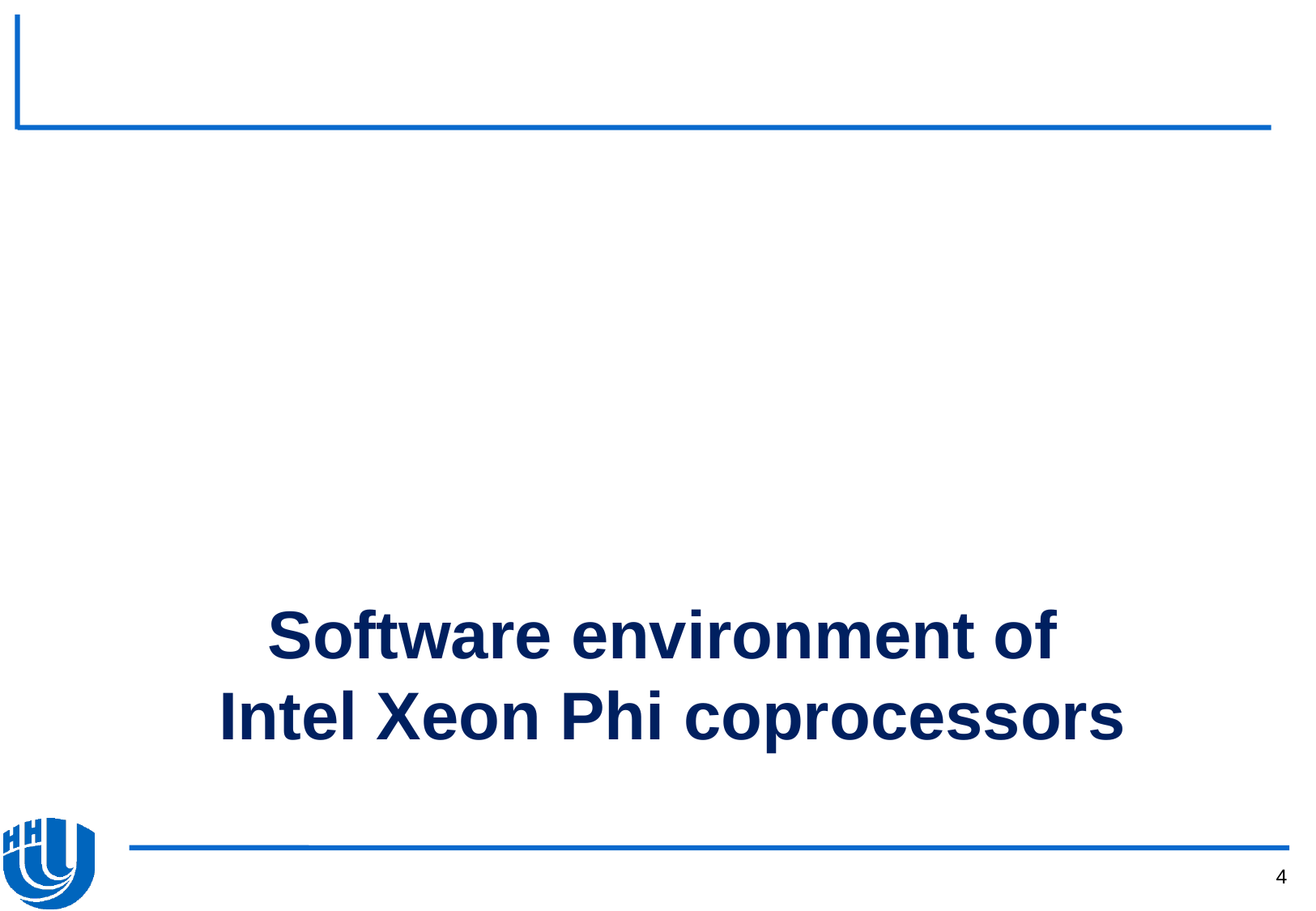

# Software environment of Intel Xeon Phi coprocessors